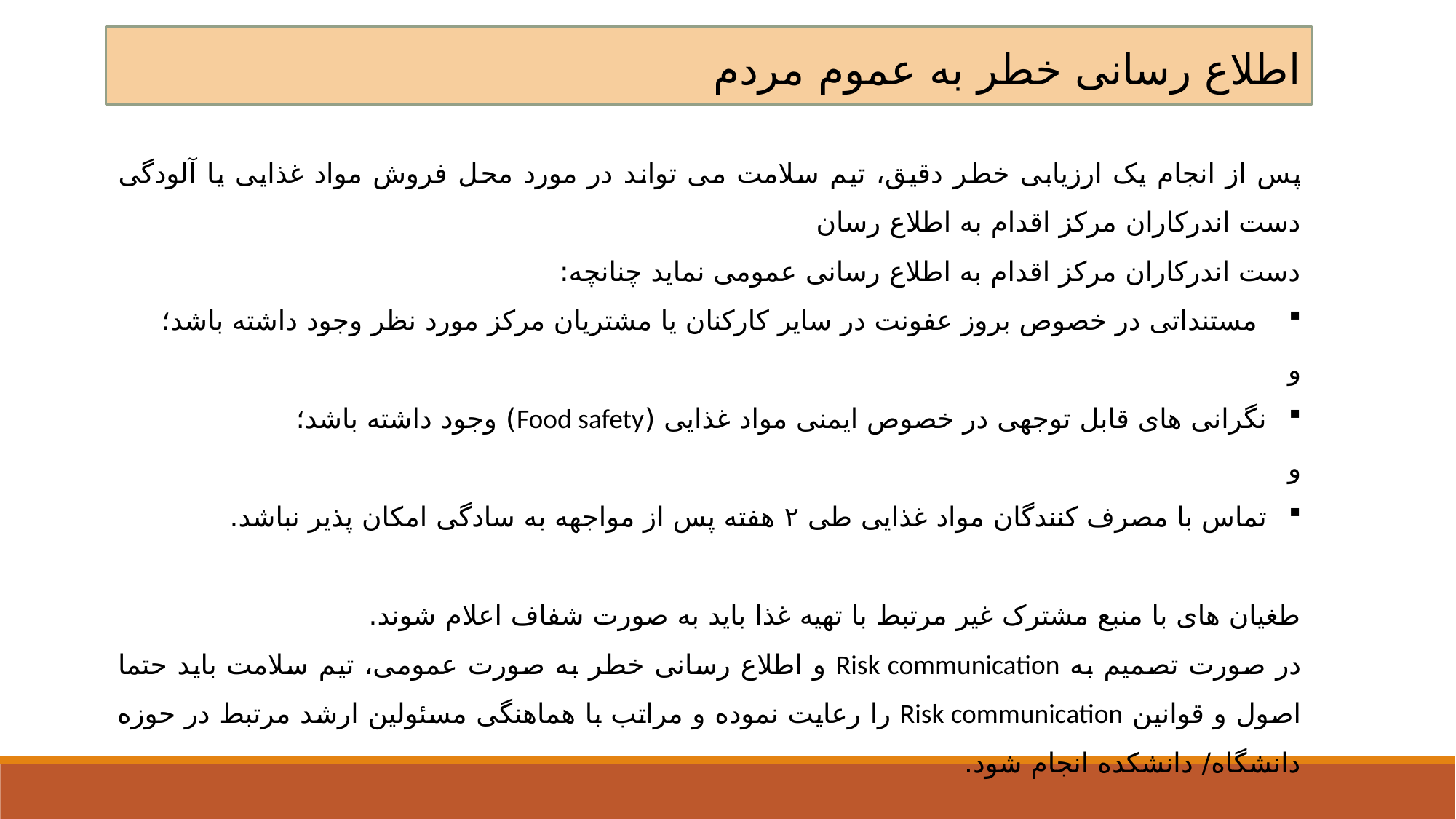

اطلاع رسانی خطر به عموم مردم
پس از انجام یک ارزیابی خطر دقیق، تیم سلامت می تواند در مورد محل فروش مواد غذایی یا آلودگی دست اندرکاران مرکز اقدام به اطلاع رسان
دست اندرکاران مرکز اقدام به اطلاع رسانی عمومی نماید چنانچه:
 مستنداتی در خصوص بروز عفونت در سایر کارکنان یا مشتریان مرکز مورد نظر وجود داشته باشد؛
و
نگرانی های قابل توجهی در خصوص ایمنی مواد غذایی (Food safety) وجود داشته باشد؛
و
تماس با مصرف کنندگان مواد غذایی طی ۲ هفته پس از مواجهه به سادگی امکان پذیر نباشد.

طغیان های با منبع مشترک غیر مرتبط با تهیه غذا باید به صورت شفاف اعلام شوند.
در صورت تصمیم به Risk communication و اطلاع رسانی خطر به صورت عمومی، تیم سلامت باید حتما اصول و قوانین Risk communication را رعایت نموده و مراتب با هماهنگی مسئولین ارشد مرتبط در حوزه دانشگاه/ دانشکده انجام شود.